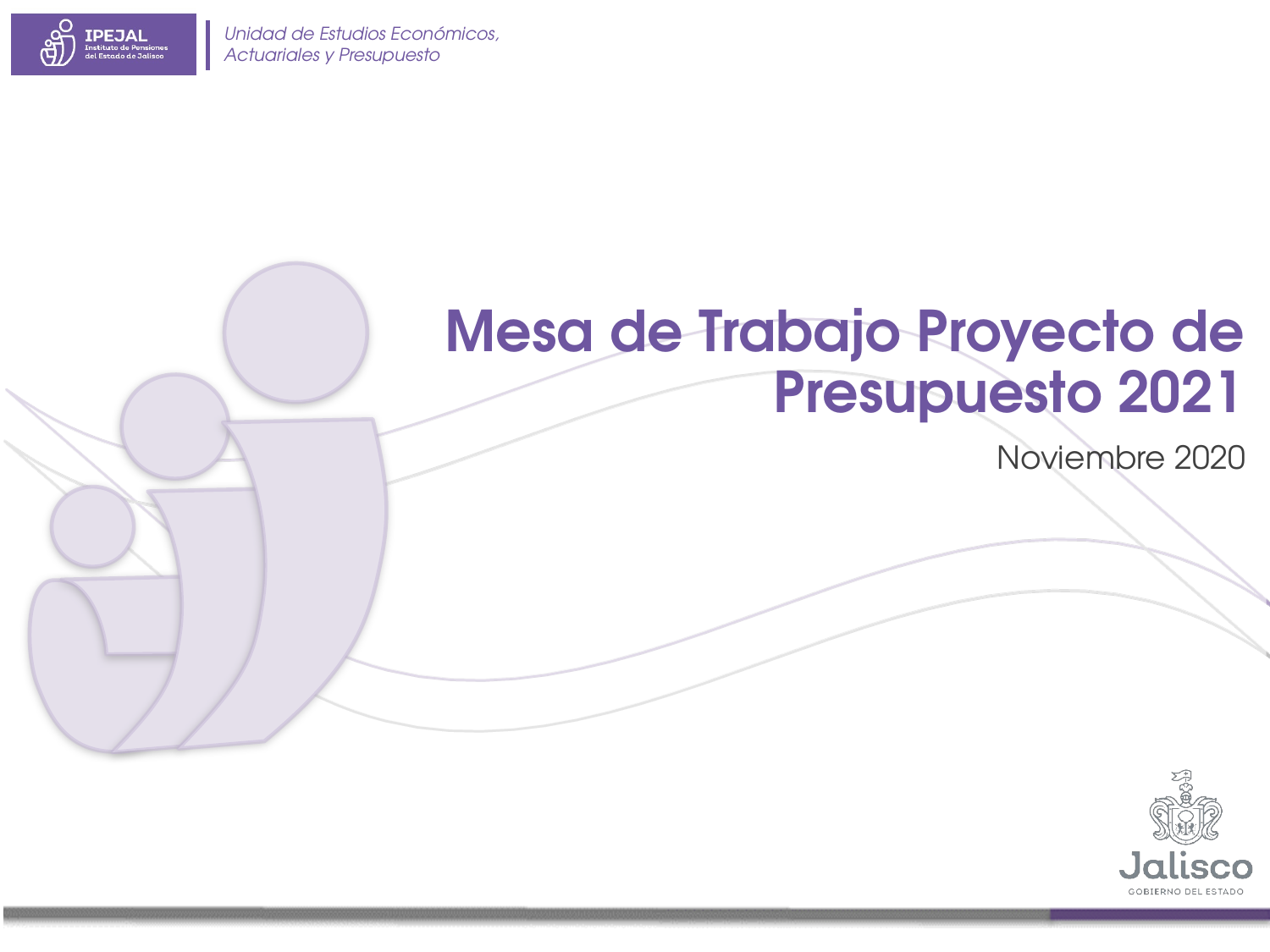

Mesa de Trabajo Proyecto de Presupuesto 2021
Noviembre 2020